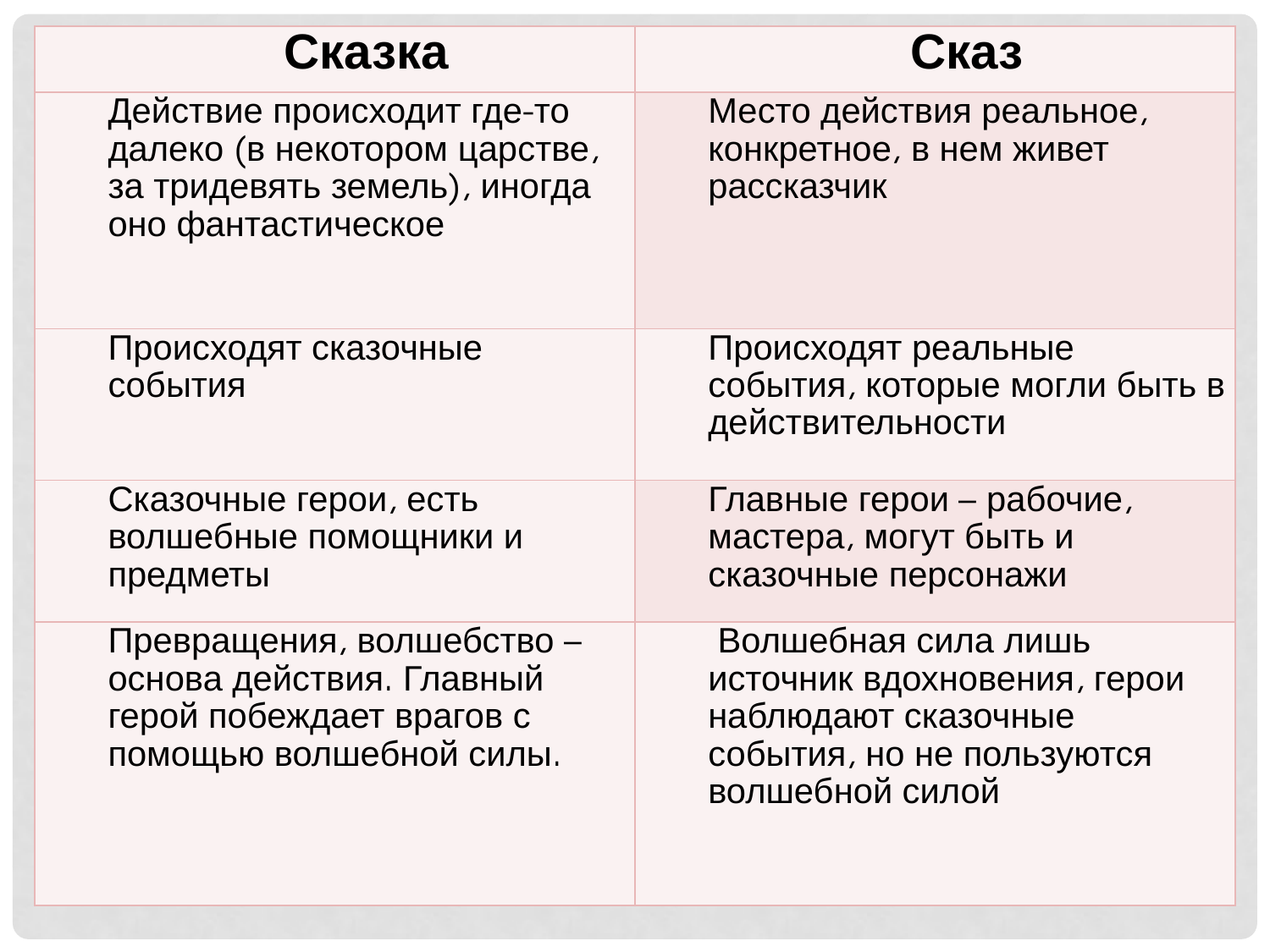

| Сказка | Сказ |
| --- | --- |
| Действие происходит где-то далеко (в некотором царстве, за тридевять земель), иногда оно фантастическое | Место действия реальное, конкретное, в нем живет рассказчик |
| Происходят сказочные события | Происходят реальные события, которые могли быть в действительности |
| Сказочные герои, есть волшебные помощники и предметы | Главные герои – рабочие, мастера, могут быть и сказочные персонажи |
| Превращения, волшебство – основа действия. Главный герой побеждает врагов с помощью волшебной силы. | Волшебная сила лишь источник вдохновения, герои наблюдают сказочные события, но не пользуются волшебной силой |